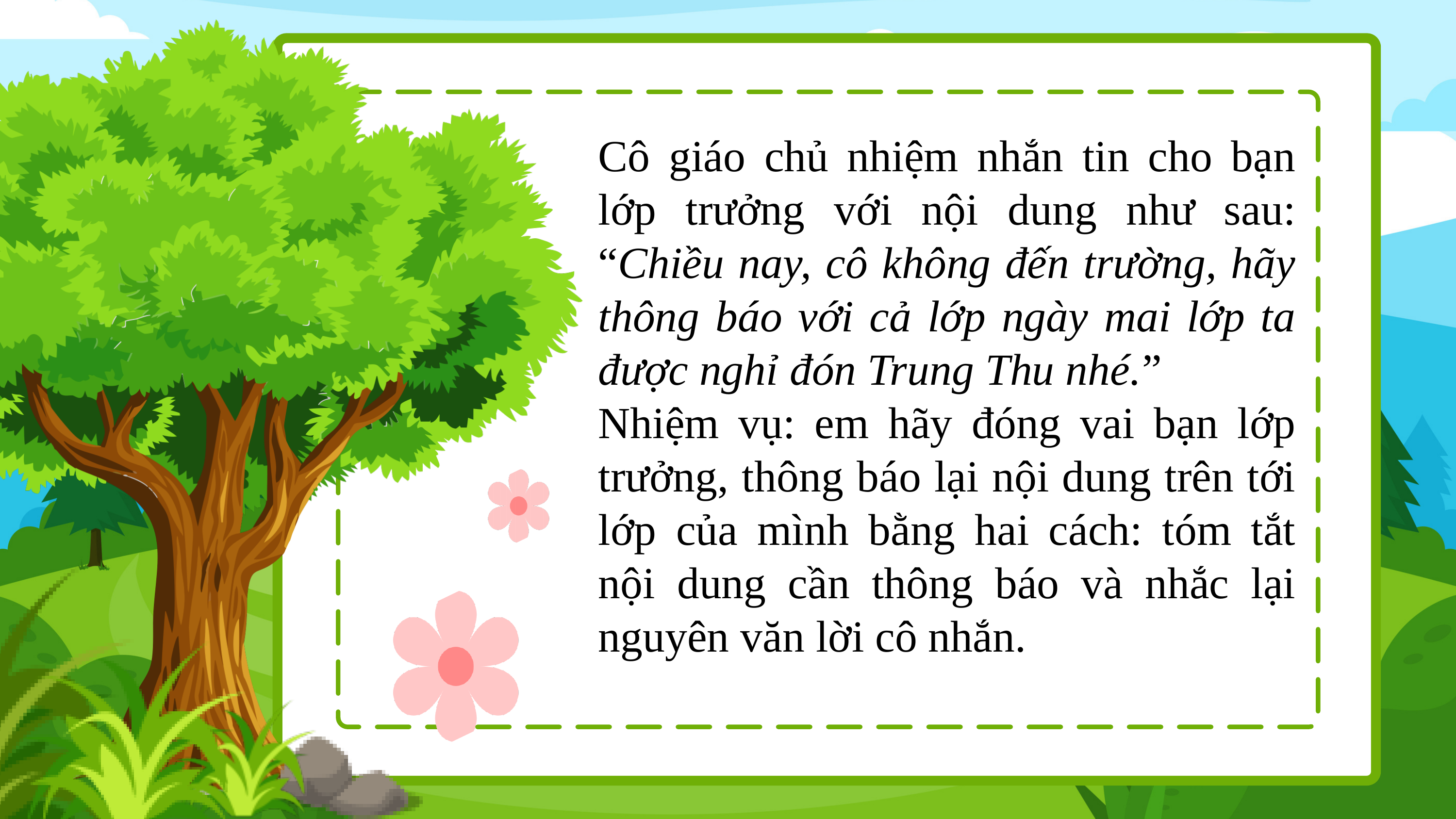

Cô giáo chủ nhiệm nhắn tin cho bạn lớp trưởng với nội dung như sau: “Chiều nay, cô không đến trường, hãy thông báo với cả lớp ngày mai lớp ta được nghỉ đón Trung Thu nhé.”
Nhiệm vụ: em hãy đóng vai bạn lớp trưởng, thông báo lại nội dung trên tới lớp của mình bằng hai cách: tóm tắt nội dung cần thông báo và nhắc lại nguyên văn lời cô nhắn.